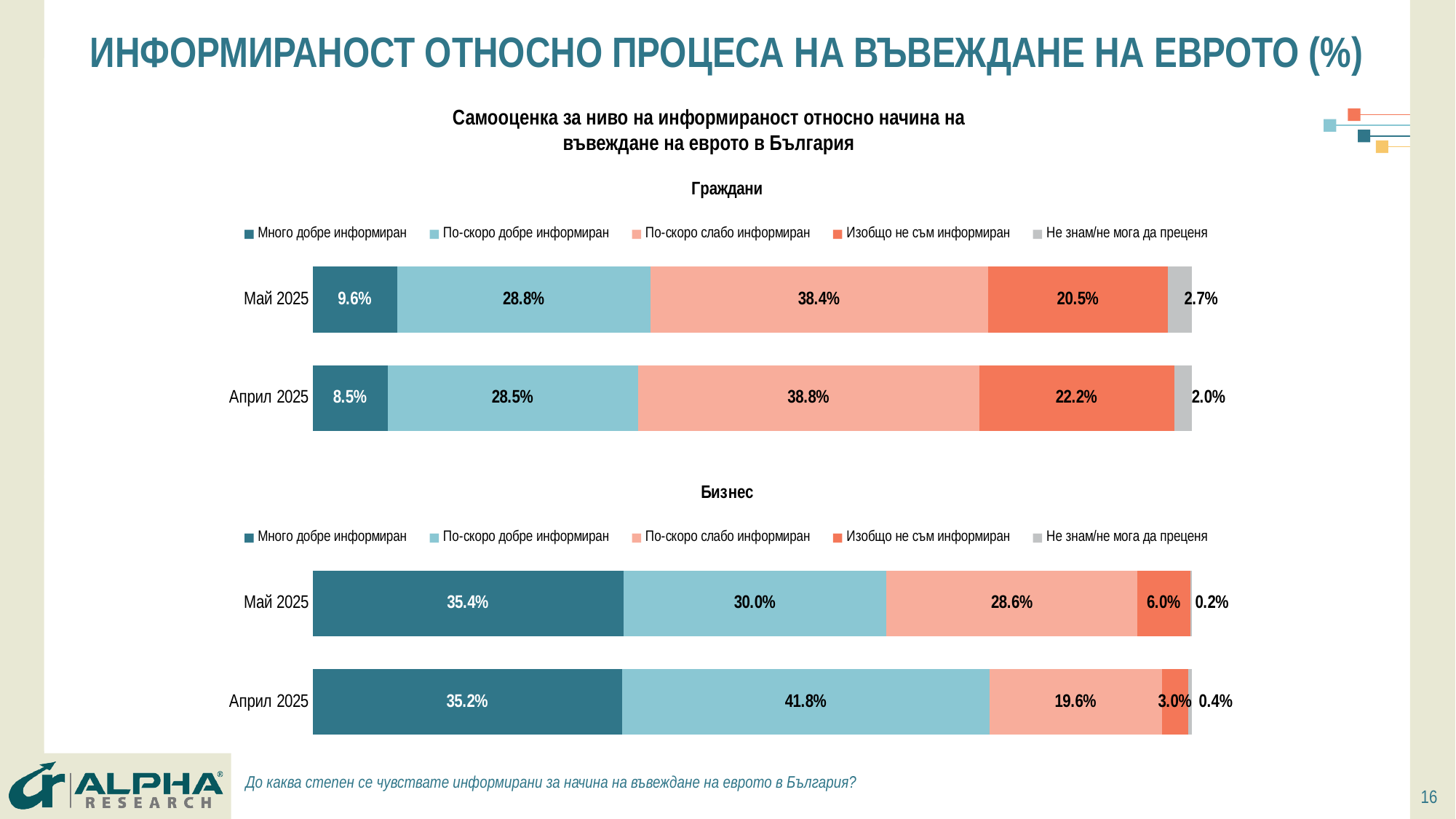

# ИНФОРМИРАНОСТ ОТНОСНО ПРОЦЕСА НА ВЪВЕЖДАНЕ НА ЕВРОТО (%)
Самооценка за ниво на информираност относно начина на въвеждане на еврото в България

### Chart: Граждани

| Category | Много добре информиран | По-скоро добре информиран | По-скоро слабо информиран | Изобщо не съм информиран | Не знам/не мога да преценя |
|---|---|---|---|---|---|
| Април 2025 | 0.085 | 0.285 | 0.388 | 0.222 | 0.02 |
| Май 2025 | 0.096 | 0.288 | 0.384 | 0.205 | 0.027 |

### Chart: Бизнес

| Category | Много добре информиран | По-скоро добре информиран | По-скоро слабо информиран | Изобщо не съм информиран | Не знам/не мога да преценя |
|---|---|---|---|---|---|
| Април 2025 | 0.352 | 0.418 | 0.196 | 0.03 | 0.004 |
| Май 2025 | 0.354 | 0.3 | 0.286 | 0.06 | 0.002 |
До каква степен се чувствате информирани за начина на въвеждане на еврото в България?
16